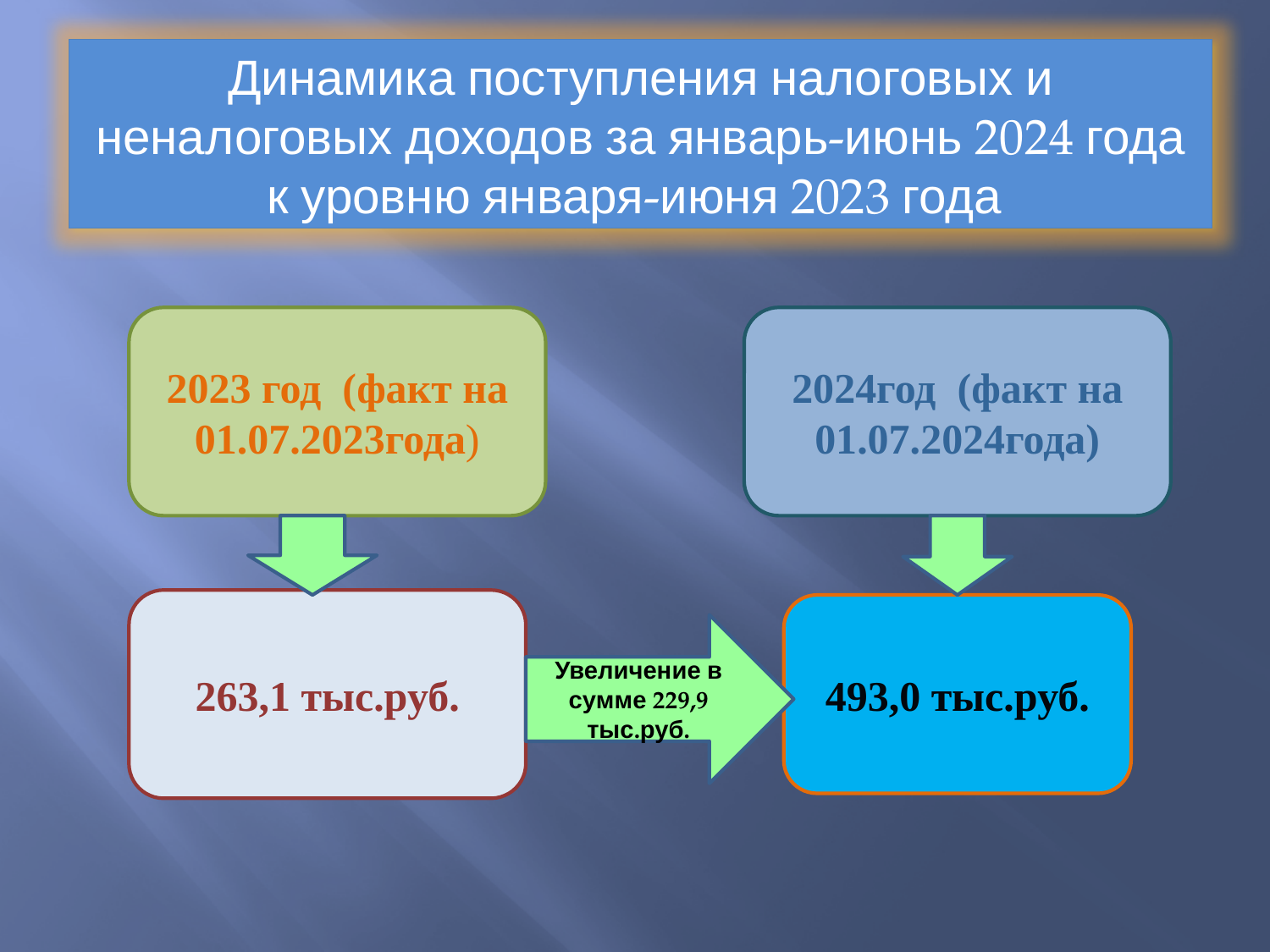

Динамика поступления налоговых и неналоговых доходов за январь-июнь 2024 года к уровню января-июня 2023 года
2023 год  (факт на 01.07.2023года)
2024год  (факт на 01.07.2024года)

263,1 тыс.руб.
493,0 тыс.руб.
Увеличение в сумме 229,9 тыс.руб.